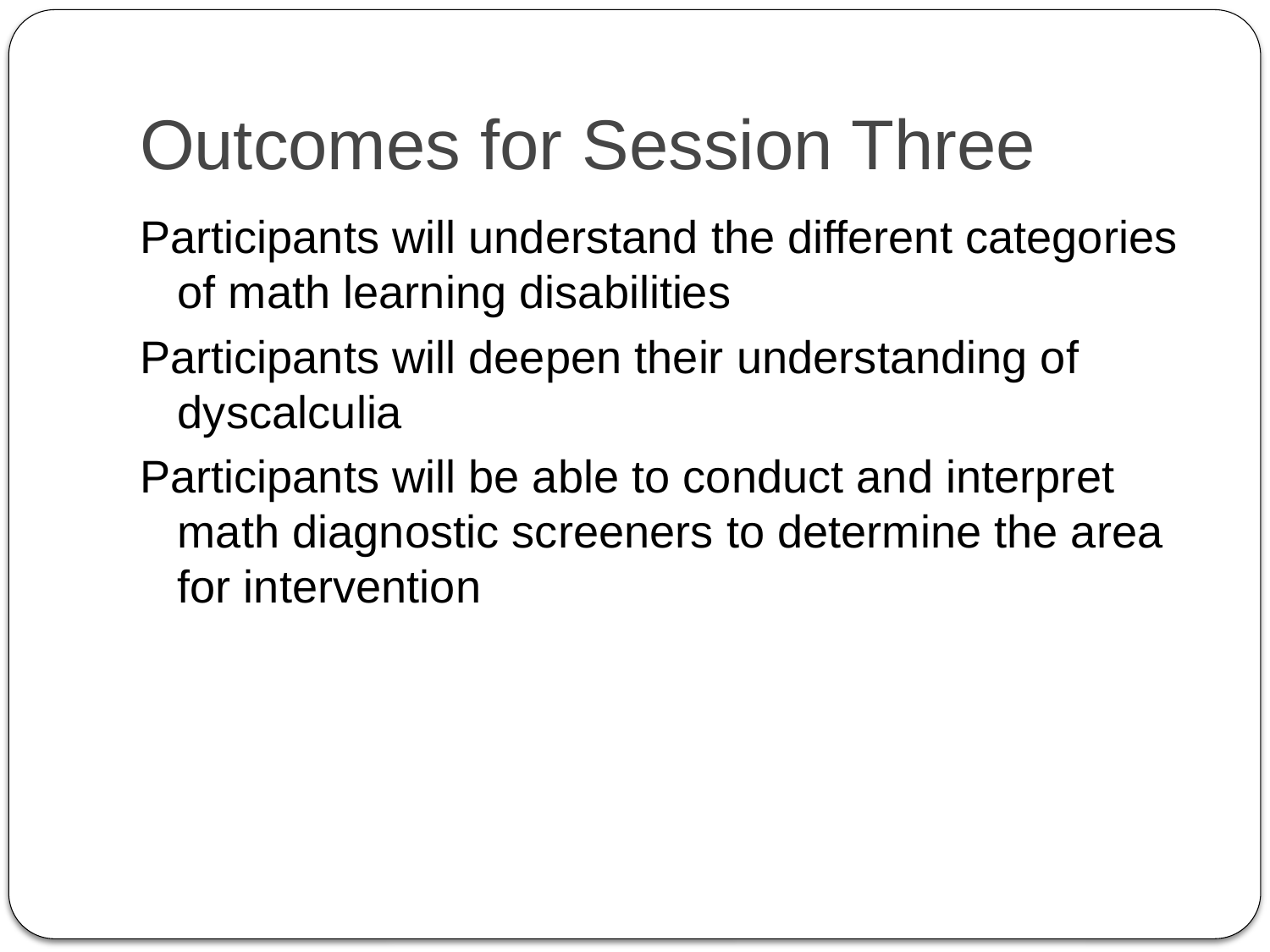

# Outcomes for Session Three
Participants will understand the different categories of math learning disabilities
Participants will deepen their understanding of dyscalculia
Participants will be able to conduct and interpret  math diagnostic screeners to determine the area for intervention